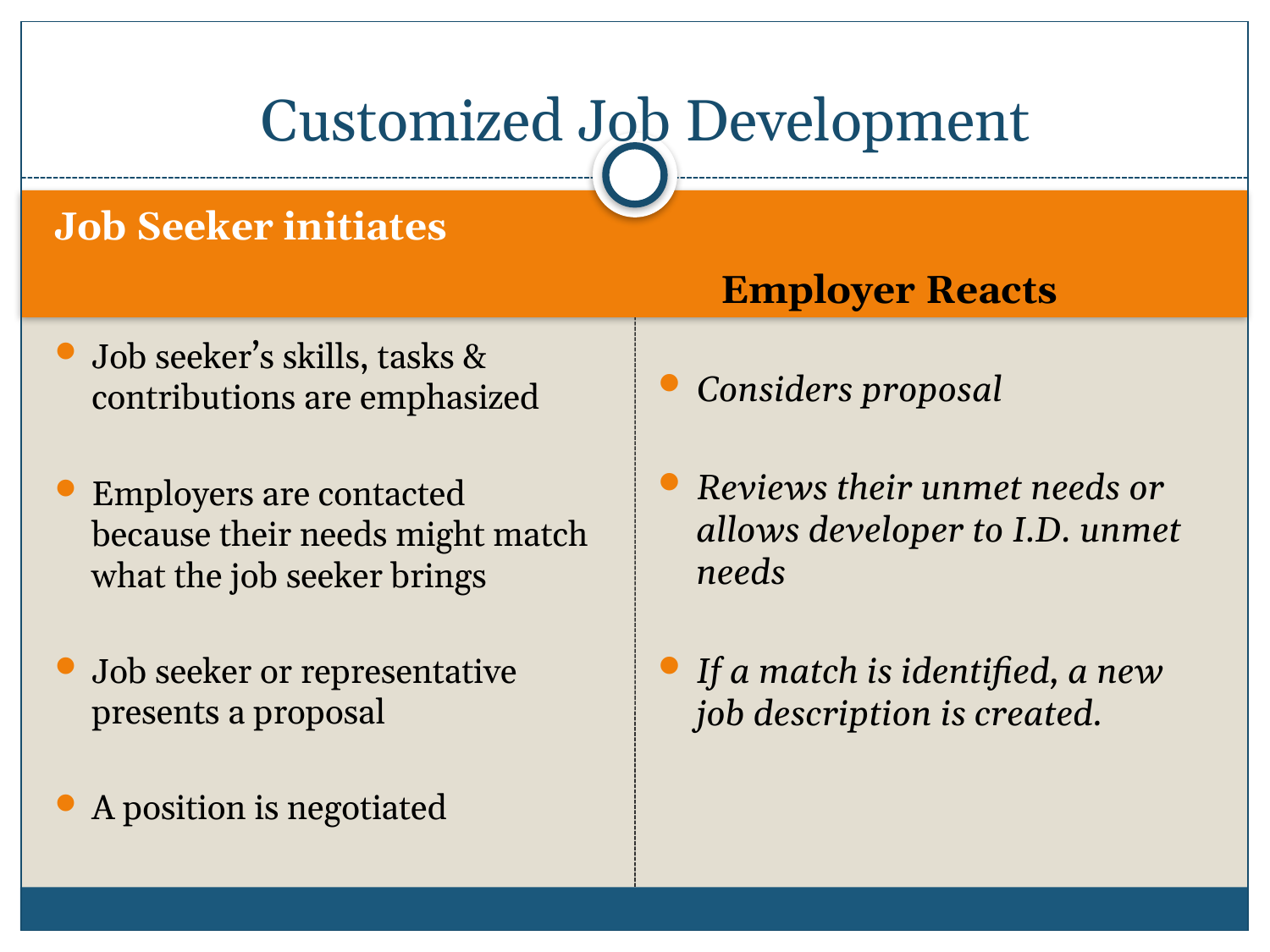

# Customized Job Development
Job Seeker initiates
Employer Reacts
Job seeker’s skills, tasks & contributions are emphasized

Employers are contacted because their needs might match what the job seeker brings

Job seeker or representative presents a proposal

A position is negotiated
Considers proposal

Reviews their unmet needs or allows developer to I.D. unmet needs

If a match is identified, a new job description is created.